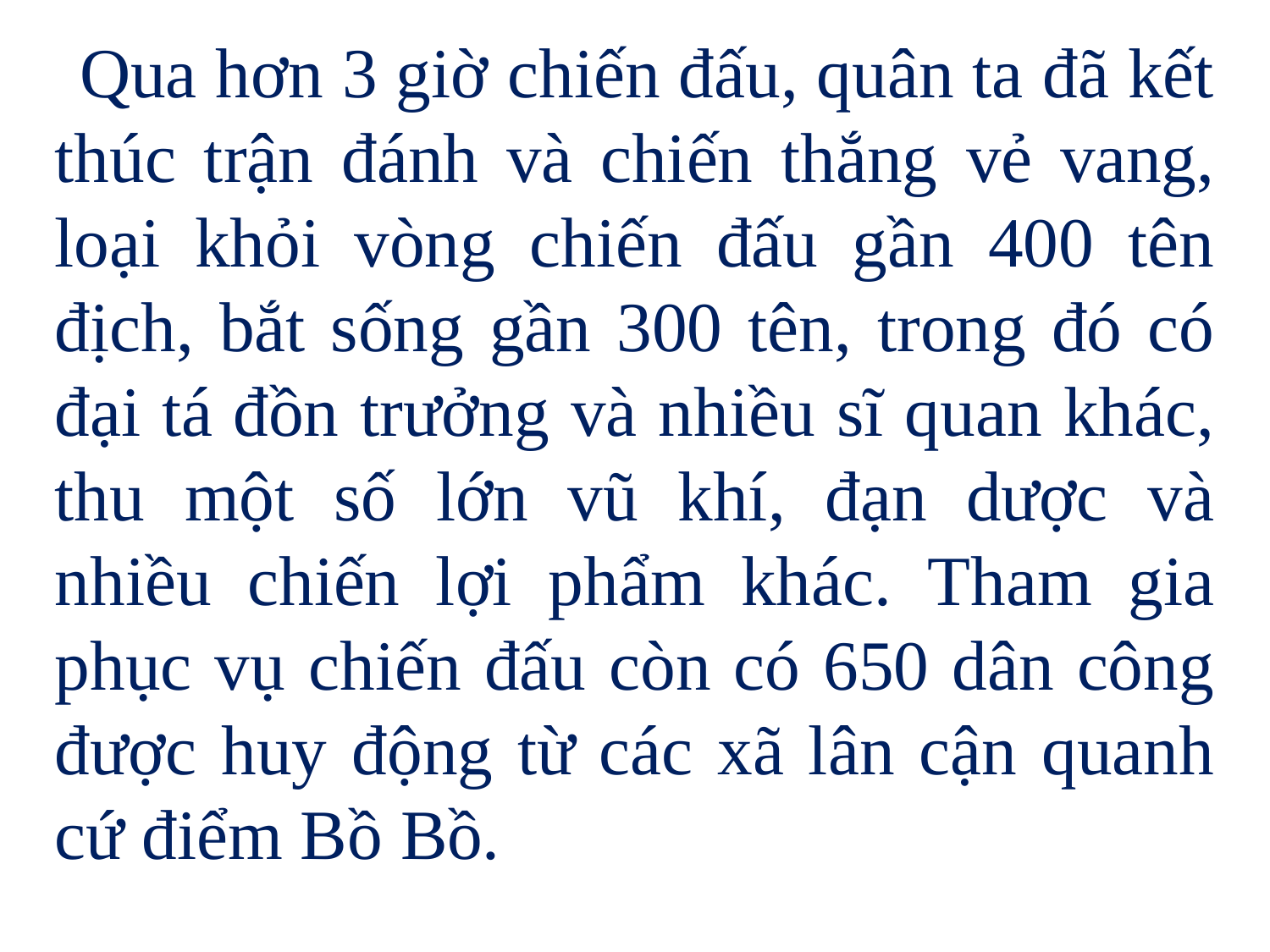

Qua hơn 3 giờ chiến đấu, quân ta đã kết thúc trận đánh và chiến thắng vẻ vang, loại khỏi vòng chiến đấu gần 400 tên địch, bắt sống gần 300 tên, trong đó có đại tá đồn trưởng và nhiều sĩ quan khác, thu một số lớn vũ khí, đạn dược và nhiều chiến lợi phẩm khác. Tham gia phục vụ chiến đấu còn có 650 dân công được huy động từ các xã lân cận quanh cứ điểm Bồ Bồ.